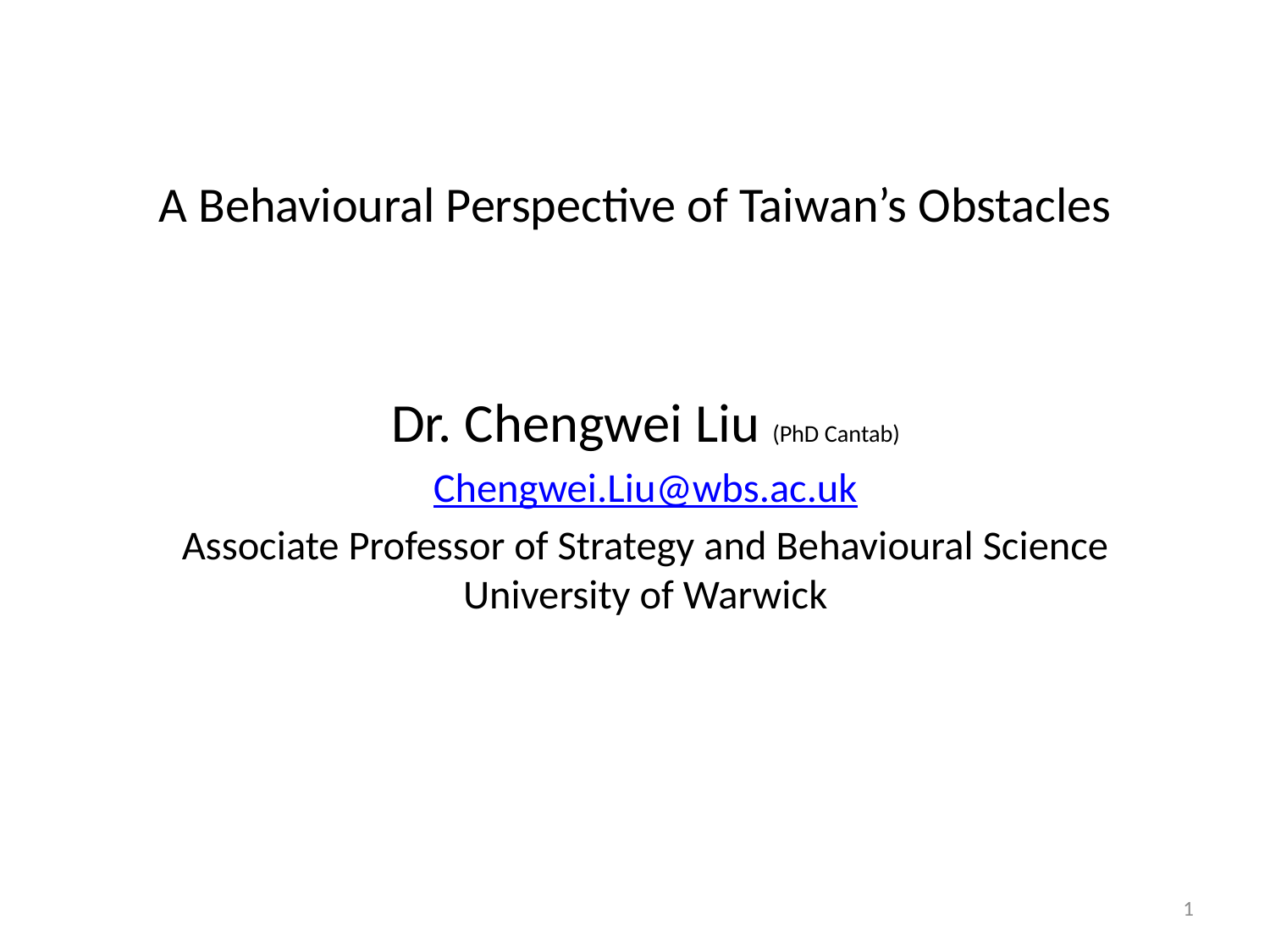

# A Behavioural Perspective of Taiwan’s Obstacles
Dr. Chengwei Liu (PhD Cantab)
Chengwei.Liu@wbs.ac.uk
Associate Professor of Strategy and Behavioural Science
University of Warwick
1